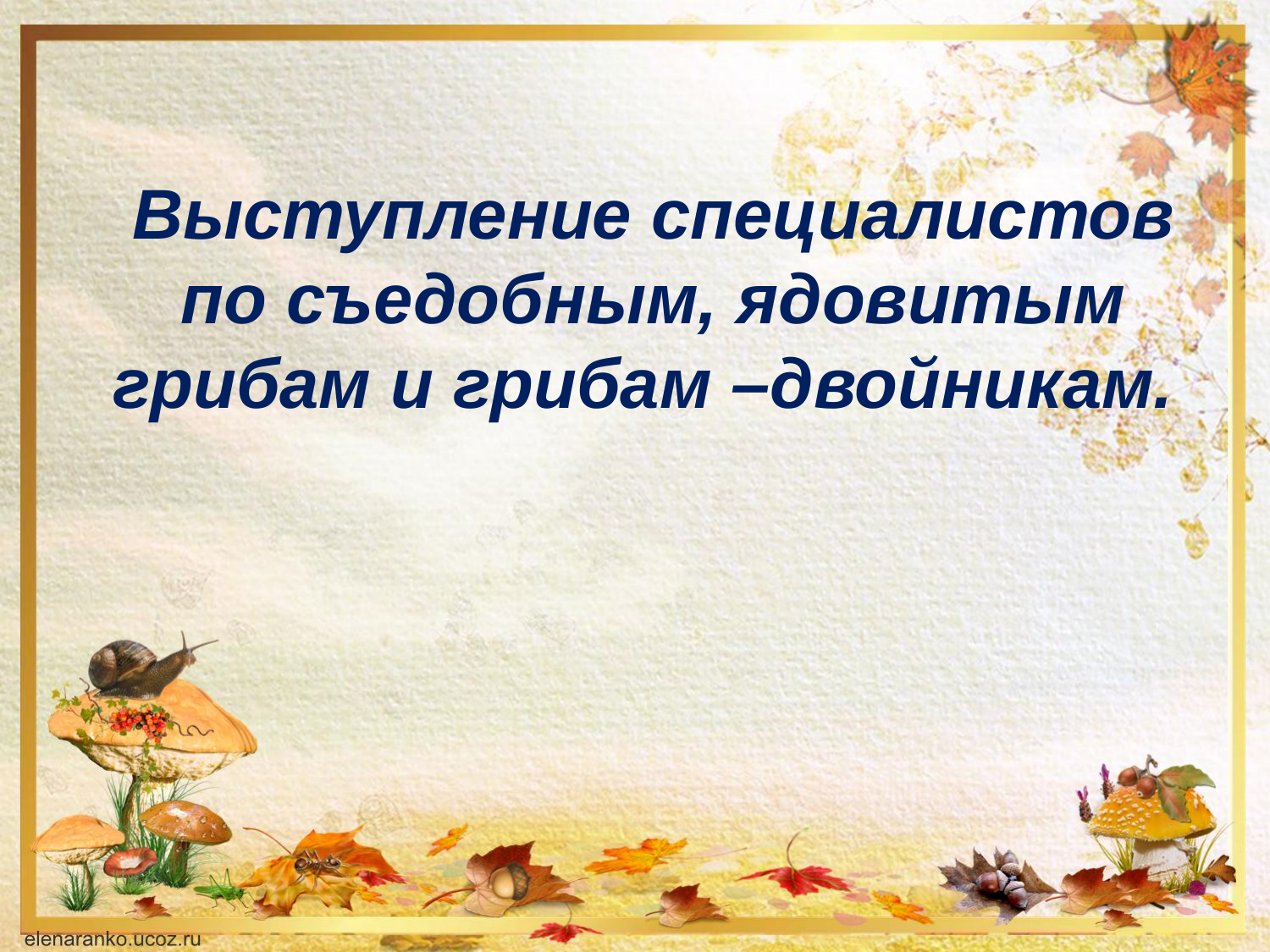

# Выступление специалистов по съедобным, ядовитым грибам и грибам –двойникам.